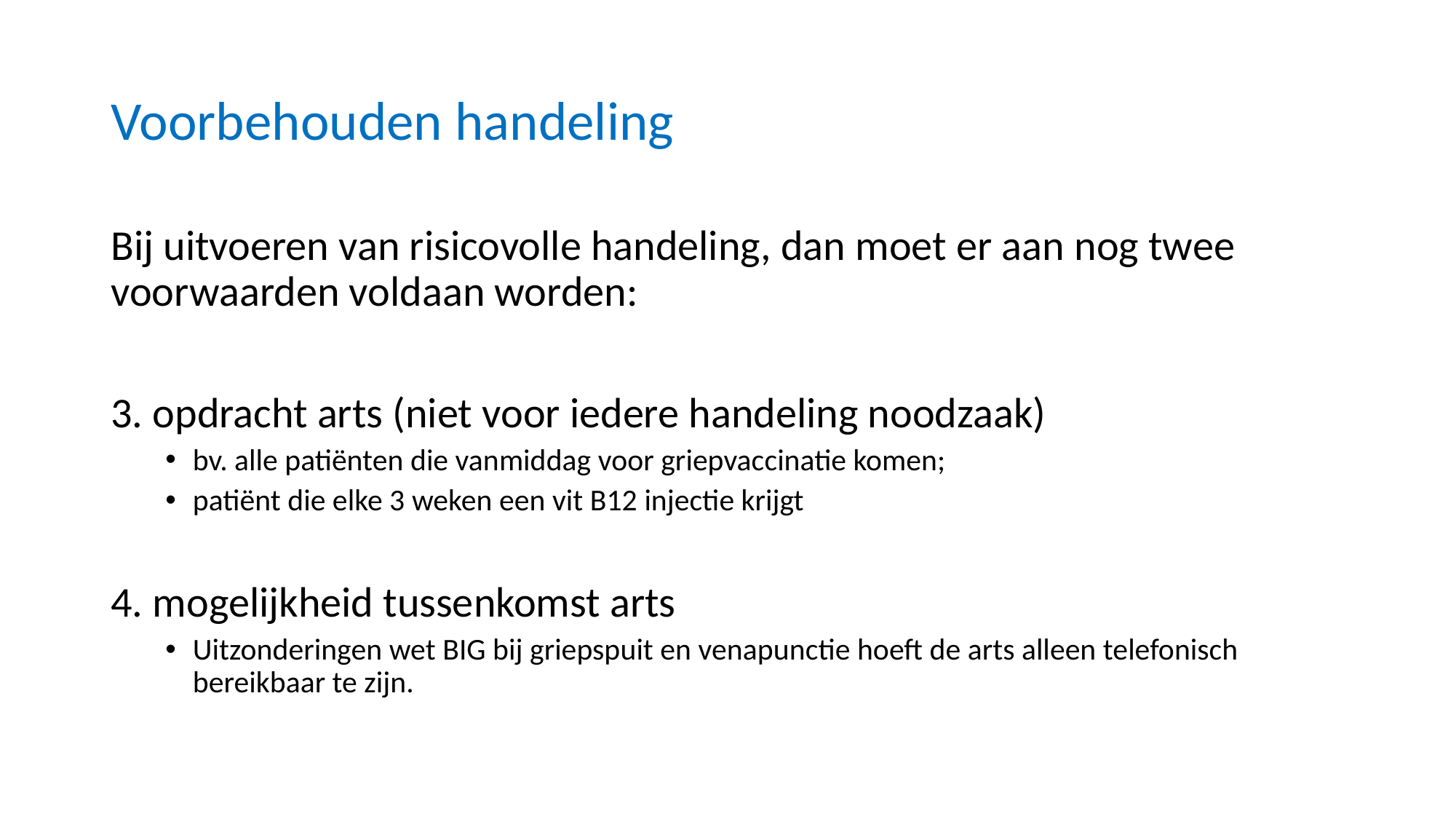

# Voorbehouden handeling
Bij uitvoeren van risicovolle handeling, dan moet er aan nog twee voorwaarden voldaan worden:

3. opdracht arts (niet voor iedere handeling noodzaak)
bv. alle patiënten die vanmiddag voor griepvaccinatie komen;
patiënt die elke 3 weken een vit B12 injectie krijgt

4. mogelijkheid tussenkomst arts
Uitzonderingen wet BIG bij griepspuit en venapunctie hoeft de arts alleen telefonisch bereikbaar te zijn.